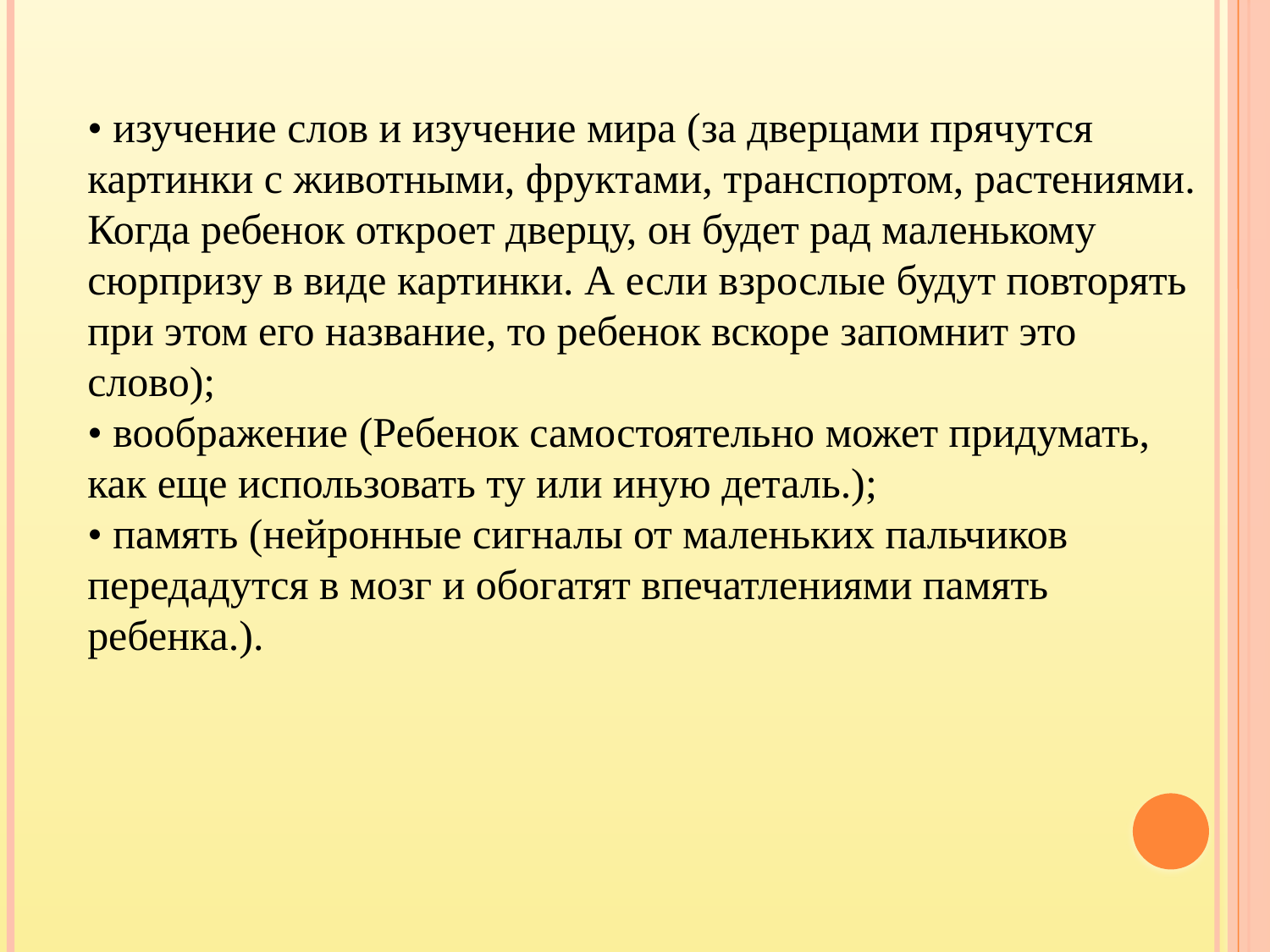

• изучение слов и изучение мира (за дверцами прячутся картинки с животными, фруктами, транспортом, растениями. Когда ребенок откроет дверцу, он будет рад маленькому сюрпризу в виде картинки. А если взрослые будут повторять при этом его название, то ребенок вскоре запомнит это слово);
• воображение (Ребенок самостоятельно может придумать, как еще использовать ту или иную деталь.);
• память (нейронные сигналы от маленьких пальчиков передадутся в мозг и обогатят впечатлениями память ребенка.).